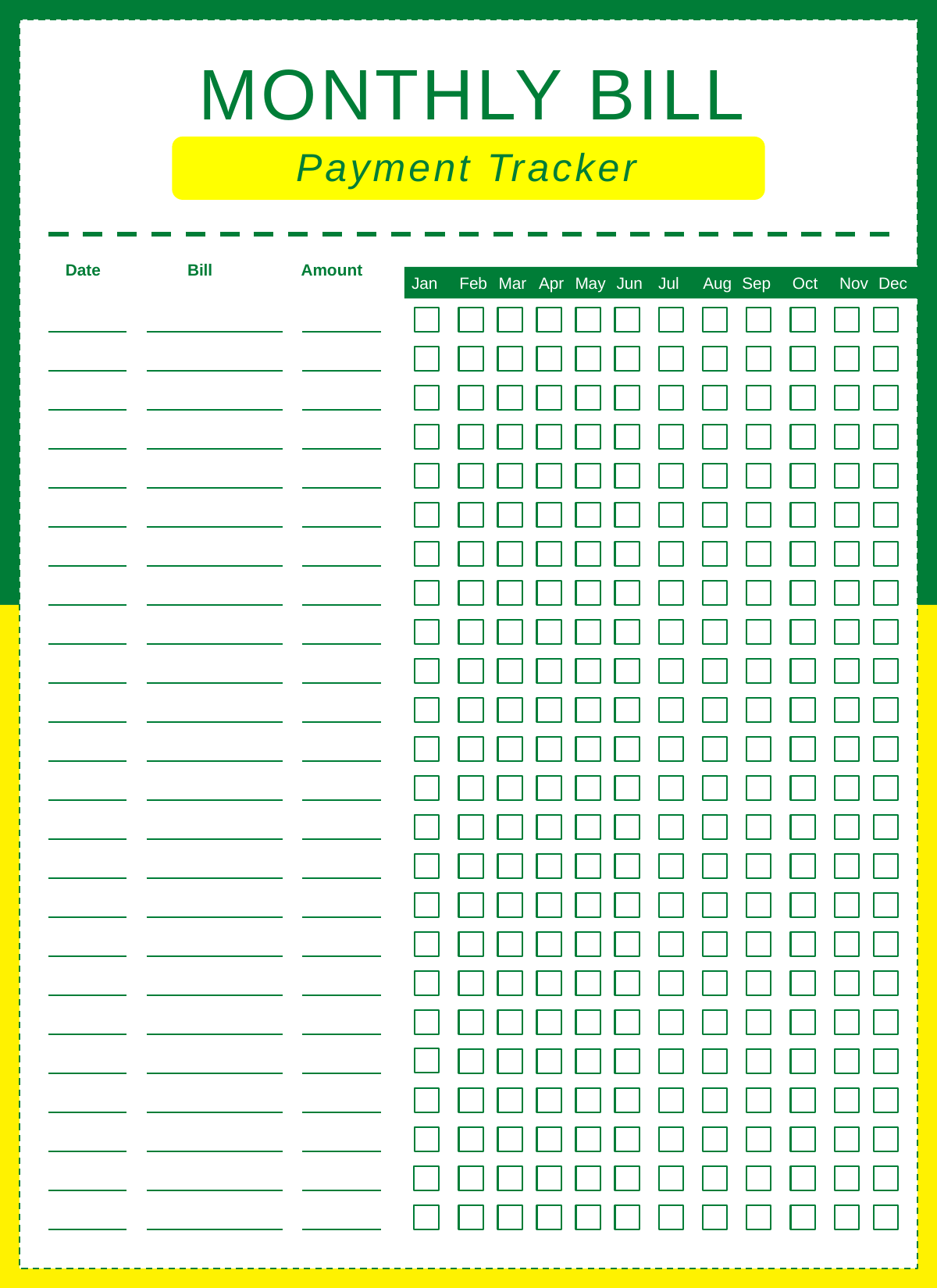

MONTHLY BILL
Payment Tracker

Date
Bill
Amount
Jan

Feb
Mar
Apr
May
Jun
Jul
Aug
Sep
Oct
Nov
Dec